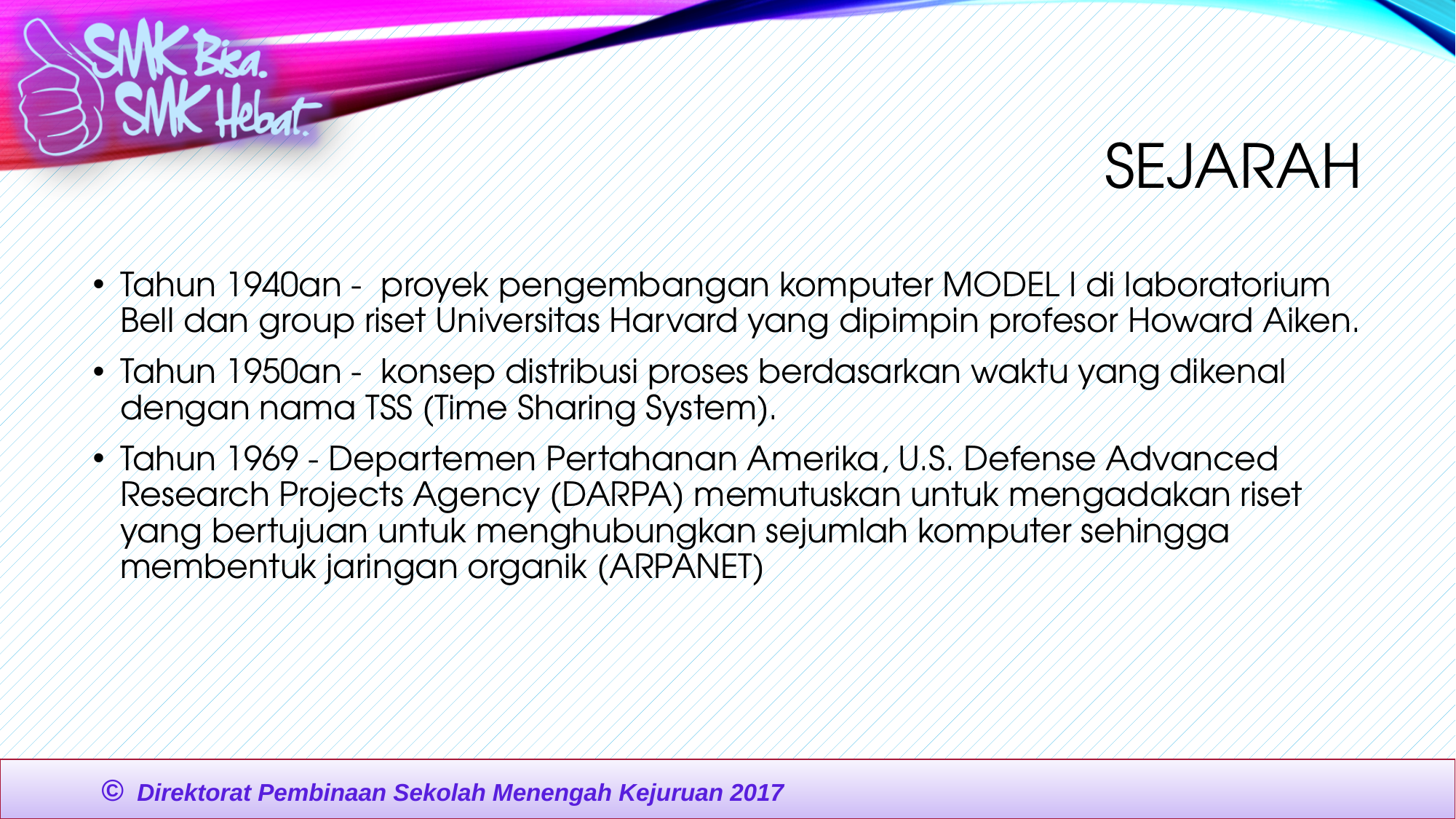

# Sejarah
Tahun 1940an -  proyek pengembangan komputer MODEL I di laboratorium Bell dan group riset Universitas Harvard yang dipimpin profesor Howard Aiken.
Tahun 1950an -  konsep distribusi proses berdasarkan waktu yang dikenal dengan nama TSS (Time Sharing System).
Tahun 1969 - Departemen Pertahanan Amerika, U.S. Defense Advanced Research Projects Agency (DARPA) memutuskan untuk mengadakan riset yang bertujuan untuk menghubungkan sejumlah komputer sehingga membentuk jaringan organik (ARPANET)